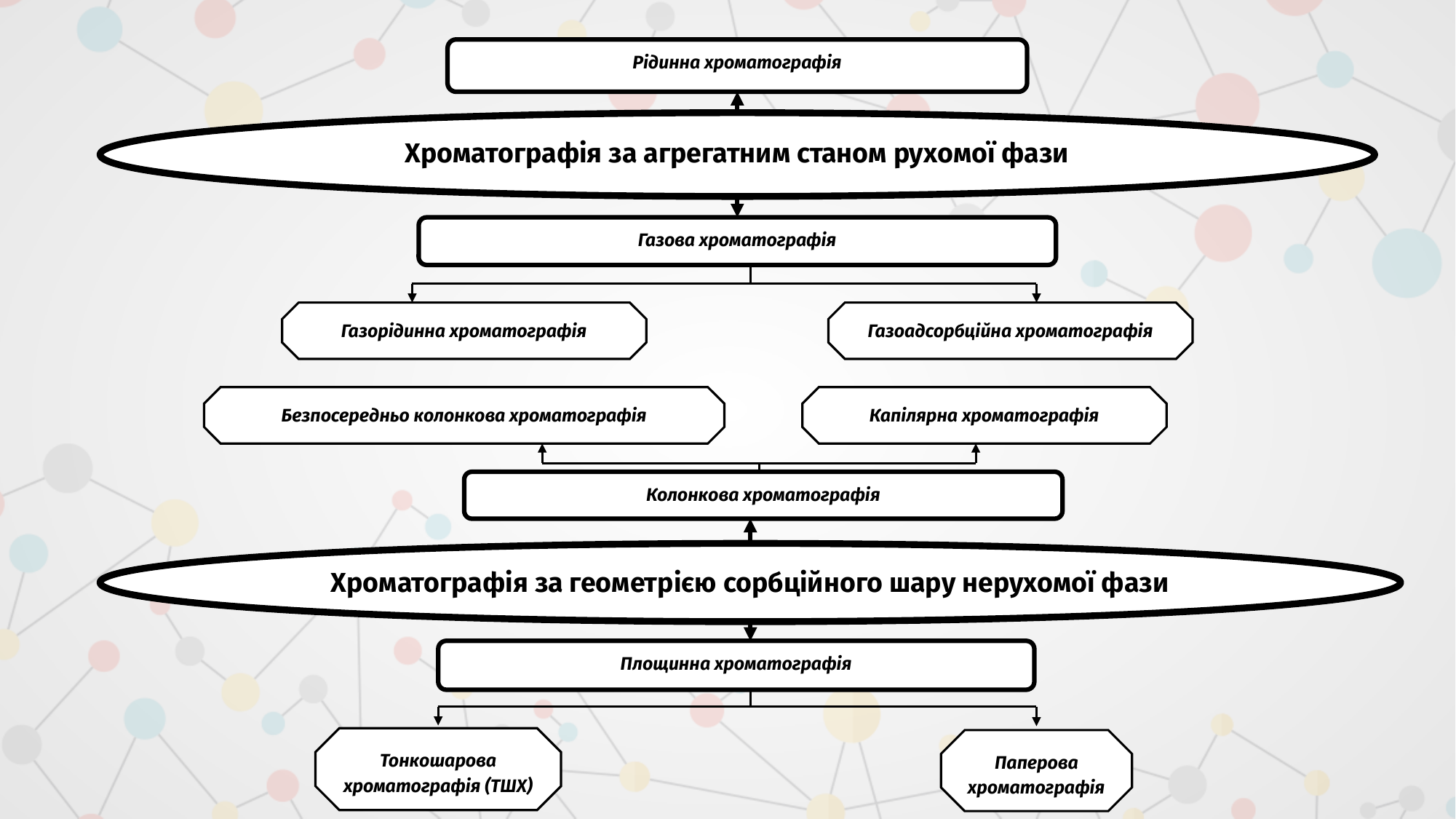

Рідинна хроматографія
Хроматографія за агрегатним станом рухомої фази
Газова хроматографія
Колонкова хроматографія
Хроматографія за геометрією сорбційного шару нерухомої фази
Площинна хроматографія
Газорідинна хроматографія

Газоадсорбційна хроматографія

Безпосередньо колонкова хроматографія

Капілярна хроматографія

Тонкошарова хроматографія (ТШХ)

Паперова хроматографія